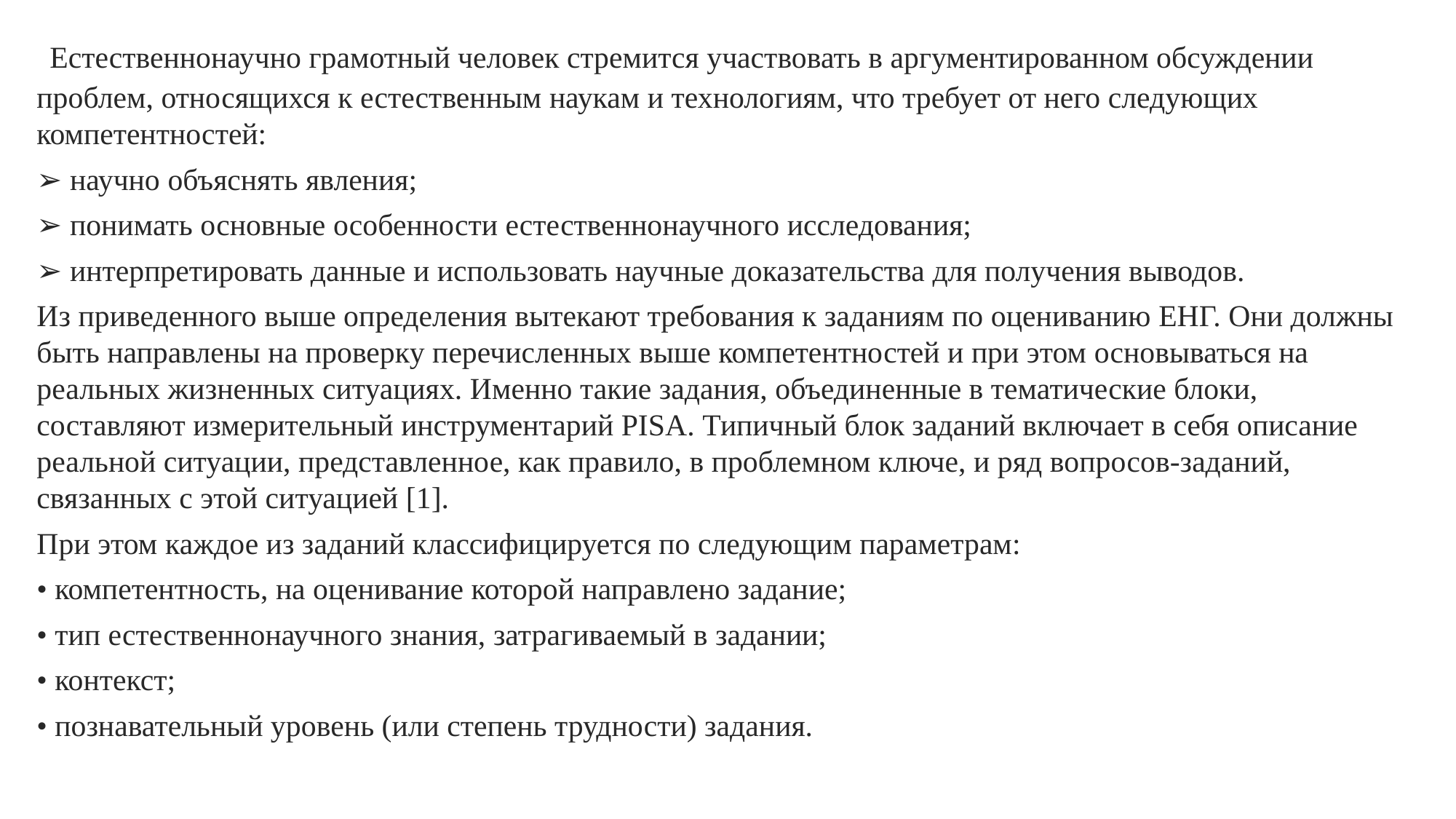

Естественнонаучно грамотный человек стремится участвовать в аргументированном обсуждении проблем, относящихся к естественным наукам и технологиям, что требует от него следующих компетентностей:
➢ научно объяснять явления;
➢ понимать основные особенности естественнонаучного исследования;
➢ интерпретировать данные и использовать научные доказательства для получения выводов.
Из приведенного выше определения вытекают требования к заданиям по оцениванию ЕНГ. Они должны быть направлены на проверку перечисленных выше компетентностей и при этом основываться на реальных жизненных ситуациях. Именно такие задания, объединенные в тематические блоки, составляют измерительный инструментарий PISA. Типичный блок заданий включает в себя описание реальной ситуации, представленное, как правило, в проблемном ключе, и ряд вопросов-заданий, связанных с этой ситуацией [1].
При этом каждое из заданий классифицируется по следующим параметрам:
• компетентность, на оценивание которой направлено задание;
• тип естественнонаучного знания, затрагиваемый в задании;
• контекст;
• познавательный уровень (или степень трудности) задания.